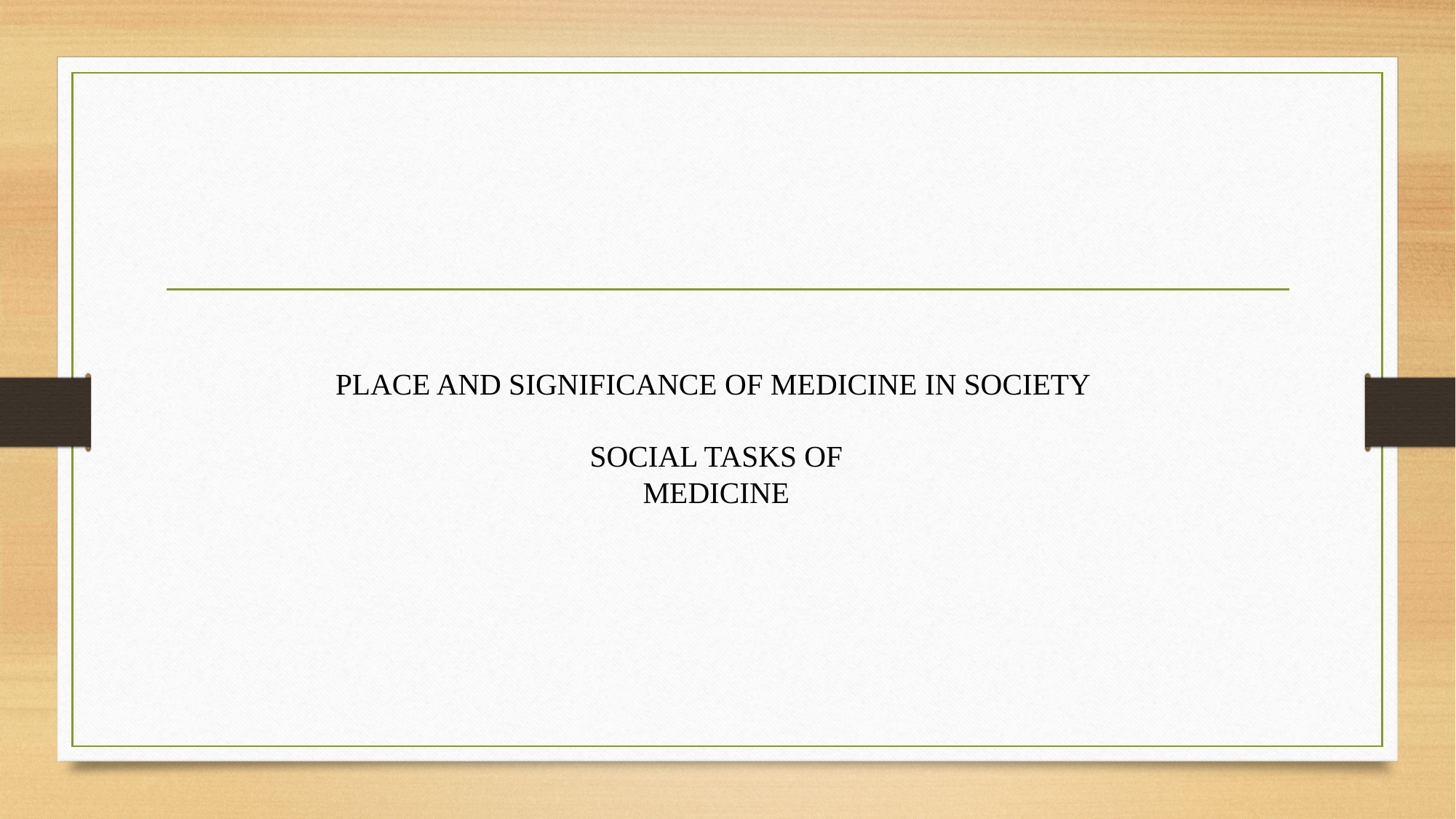

# PLACE AND SIGNIFICANCE OF MEDICINE IN SOCIETY SOCIAL TASKS OF MEDICINE